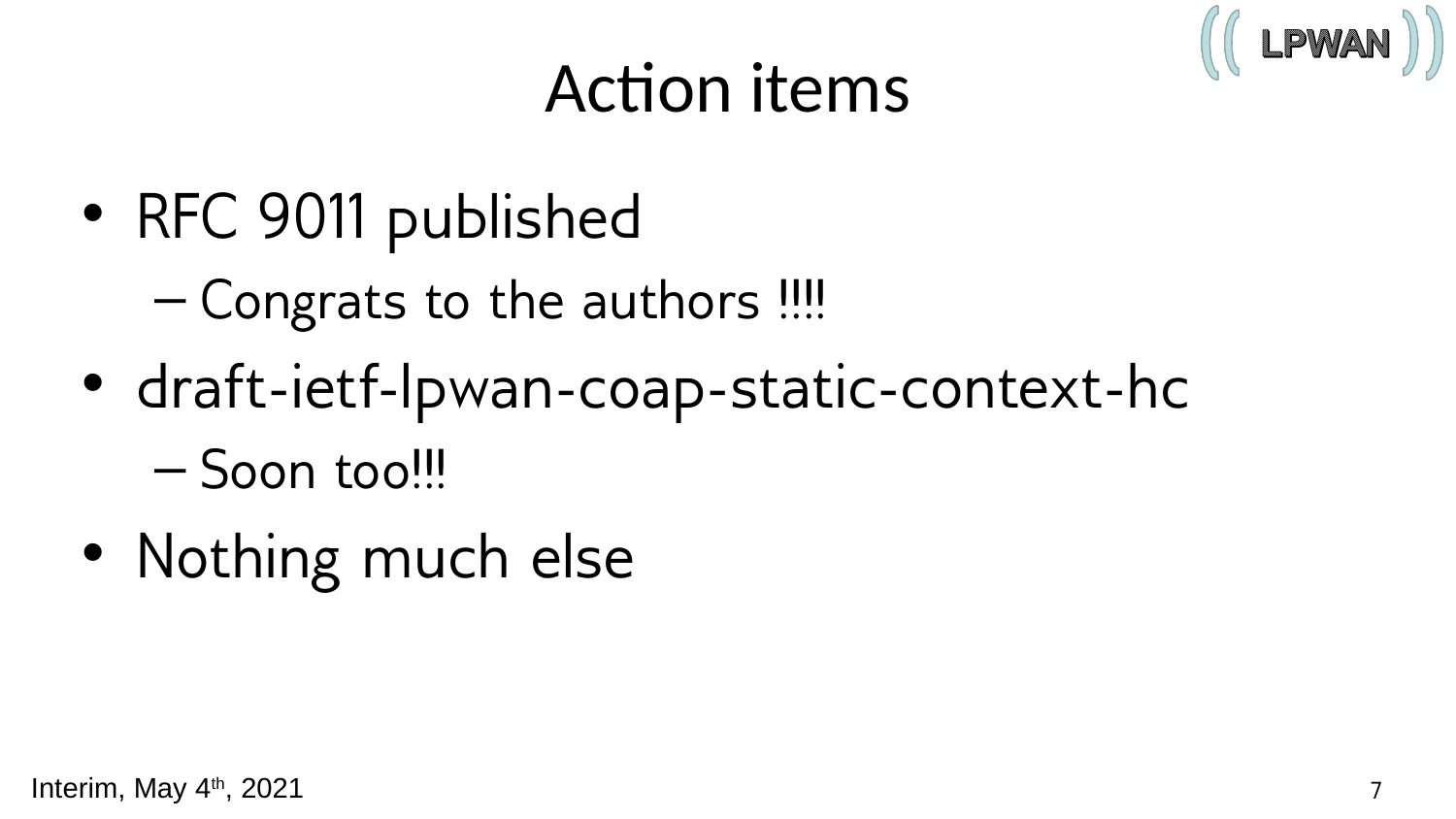

# Action items
RFC 9011 published
Congrats to the authors !!!!
draft-ietf-lpwan-coap-static-context-hc
Soon too!!!
Nothing much else

7